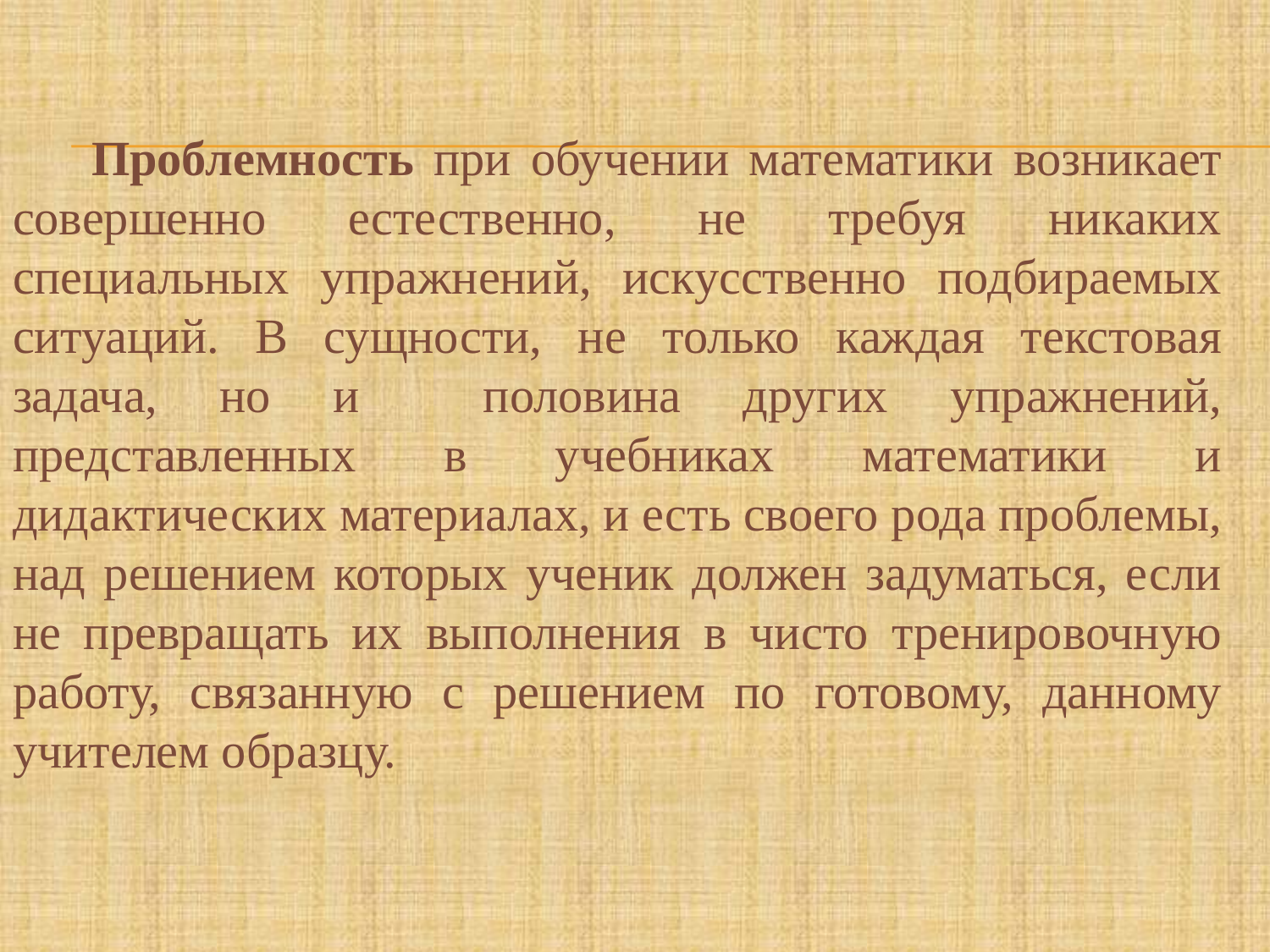

Проблемность при обучении математики возникает совершенно естественно, не требуя никаких специальных упражнений, искусственно подбираемых ситуаций. В сущности, не только каждая текстовая задача, но и  половина других упражнений, представленных в учебниках математики и дидактических материалах, и есть своего рода проблемы, над решением которых ученик должен задуматься, если не превращать их выполнения в чисто тренировочную работу, связанную с решением по готовому, данному учителем образцу.